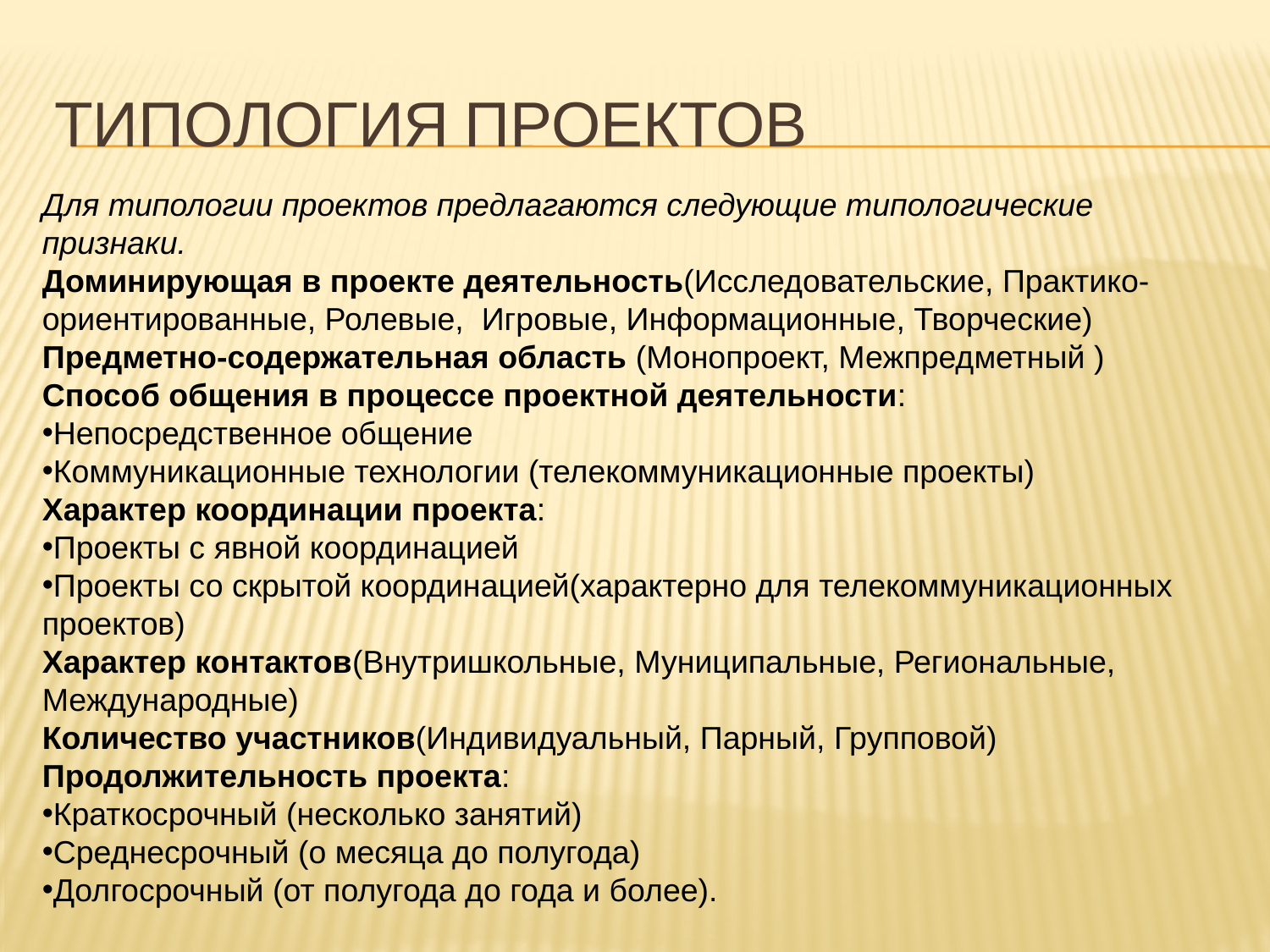

# Типология проектов
Для типологии проектов предлагаются следующие типологические признаки.
Доминирующая в проекте деятельность(Исследовательские, Практико-ориентированные, Ролевые,  Игровые, Информационные, Творческие)
Предметно-содержательная область (Монопроект, Межпредметный )
Способ общения в процессе проектной деятельности:
Непосредственное общение
Коммуникационные технологии (телекоммуникационные проекты)
Характер координации проекта:
Проекты с явной координацией
Проекты со скрытой координацией(характерно для телекоммуникационных проектов)
Характер контактов(Внутришкольные, Муниципальные, Региональные, Международные)
Количество участников(Индивидуальный, Парный, Групповой)
Продолжительность проекта:
Краткосрочный (несколько занятий)
Среднесрочный (о месяца до полугода)
Долгосрочный (от полугода до года и более).